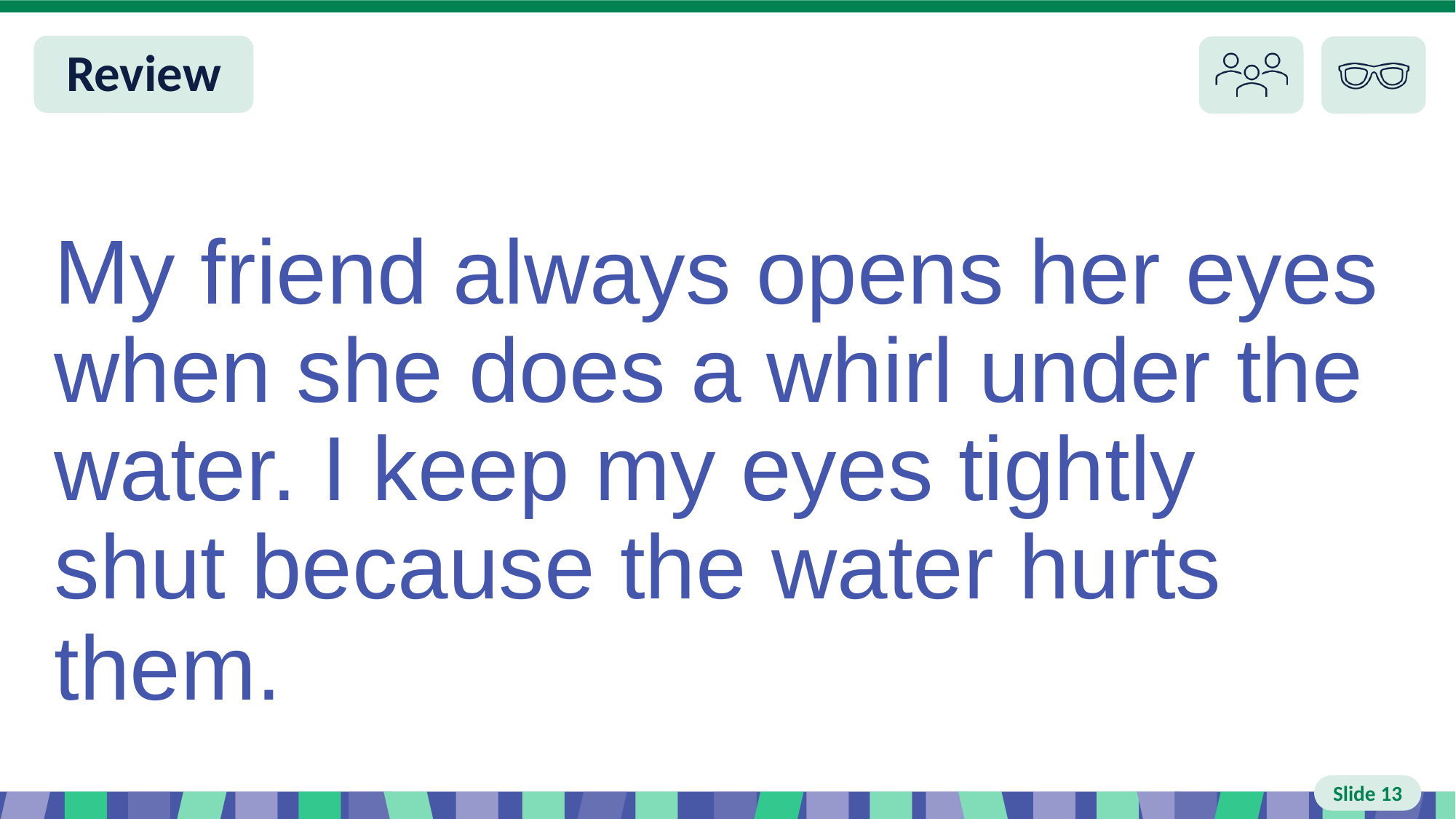

# Slide 13 Review You do
My friend always opens her eyes when she does a whirl under the water. I keep my eyes tightly shut because the water hurts them.